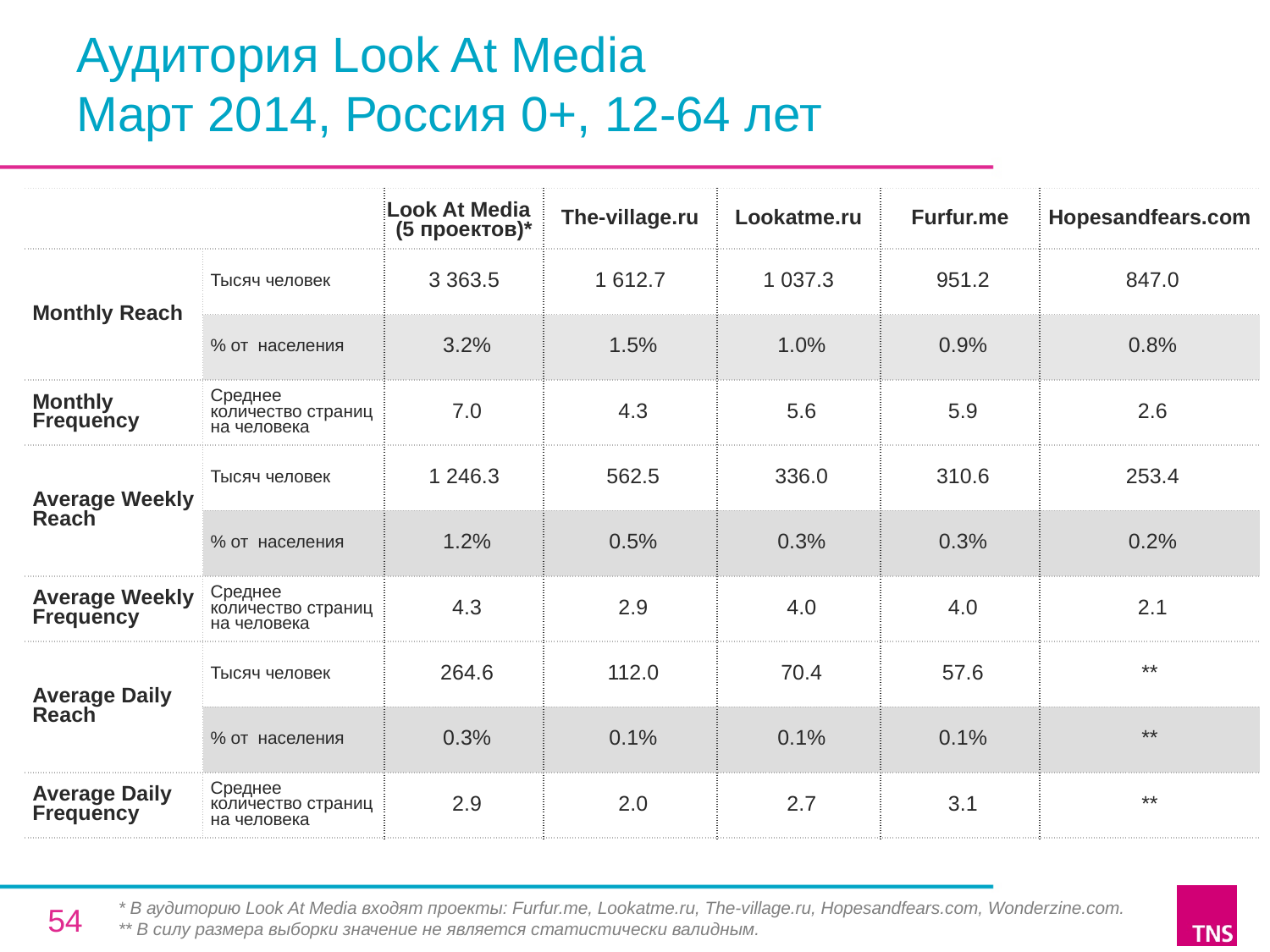

# Аудитория Look At Media Март 2014, Россия 0+, 12-64 лет
|  |  | Look At Media (5 проектов)\* | The-village.ru | Lookatme.ru | Furfur.me | Hopesandfears.com |
| --- | --- | --- | --- | --- | --- | --- |
| Monthly Reach | Тысяч человек | 3 363.5 | 1 612.7 | 1 037.3 | 951.2 | 847.0 |
|  | % от населения | 3.2% | 1.5% | 1.0% | 0.9% | 0.8% |
| Monthly Frequency | Среднее количество страниц на человека | 7.0 | 4.3 | 5.6 | 5.9 | 2.6 |
| Average Weekly Reach | Тысяч человек | 1 246.3 | 562.5 | 336.0 | 310.6 | 253.4 |
|  | % от населения | 1.2% | 0.5% | 0.3% | 0.3% | 0.2% |
| Average Weekly Frequency | Среднее количество страниц на человека | 4.3 | 2.9 | 4.0 | 4.0 | 2.1 |
| Average Daily Reach | Тысяч человек | 264.6 | 112.0 | 70.4 | 57.6 | \*\* |
|  | % от населения | 0.3% | 0.1% | 0.1% | 0.1% | \*\* |
| Average Daily Frequency | Среднее количество страниц на человека | 2.9 | 2.0 | 2.7 | 3.1 | \*\* |
* В аудиторию Look At Media входят проекты: Furfur.me, Lookatme.ru, The-village.ru, Hopesandfears.com, Wonderzine.com.
** В силу размера выборки значение не является статистически валидным.
54